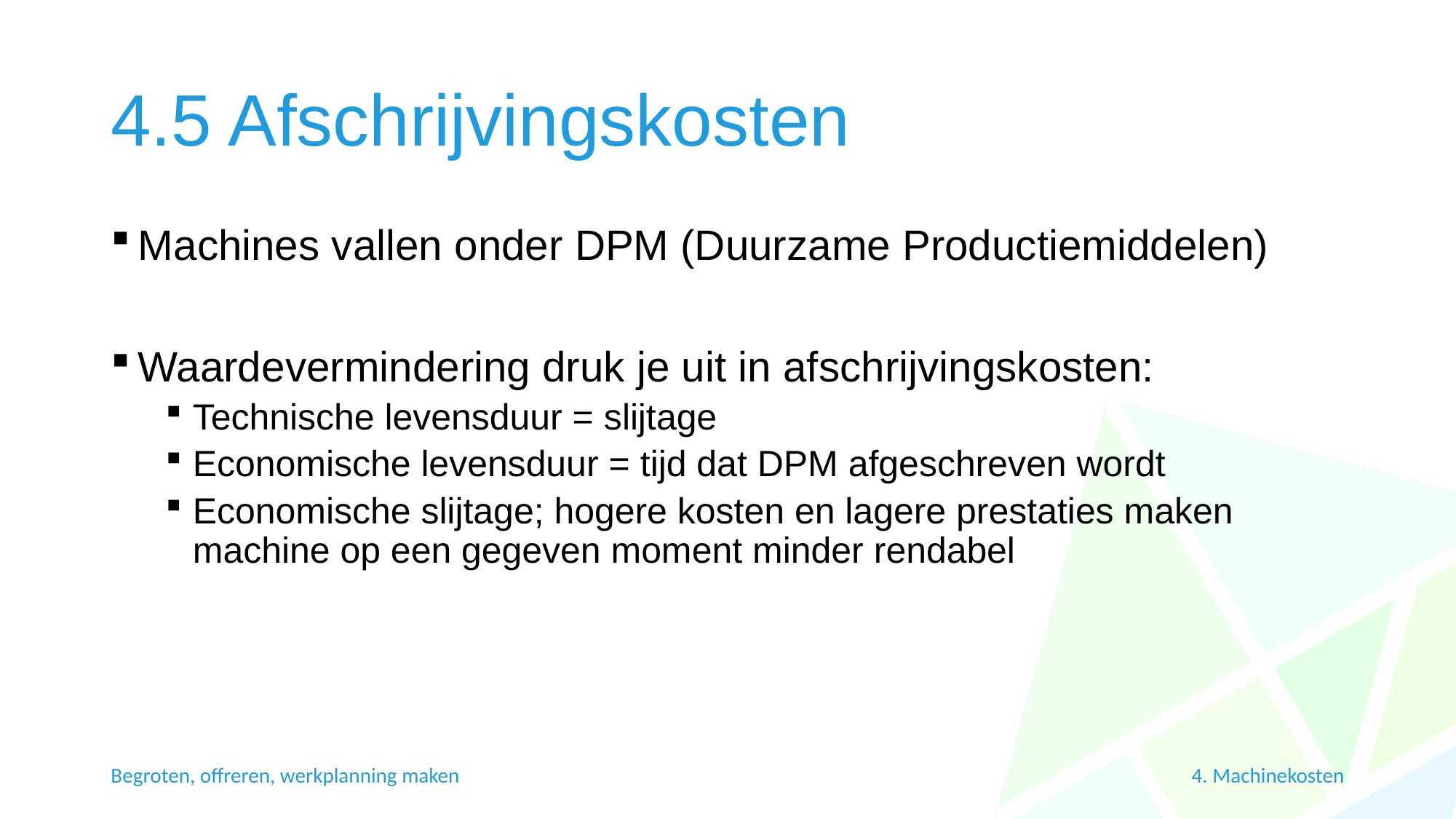

# 4.5 Afschrijvingskosten
Machines vallen onder DPM (Duurzame Productiemiddelen)

Waardevermindering druk je uit in afschrijvingskosten:
Technische levensduur = slijtage
Economische levensduur = tijd dat DPM afgeschreven wordt
Economische slijtage; hogere kosten en lagere prestaties maken machine op een gegeven moment minder rendabel

4. Machinekosten
Begroten, offreren, werkplanning maken